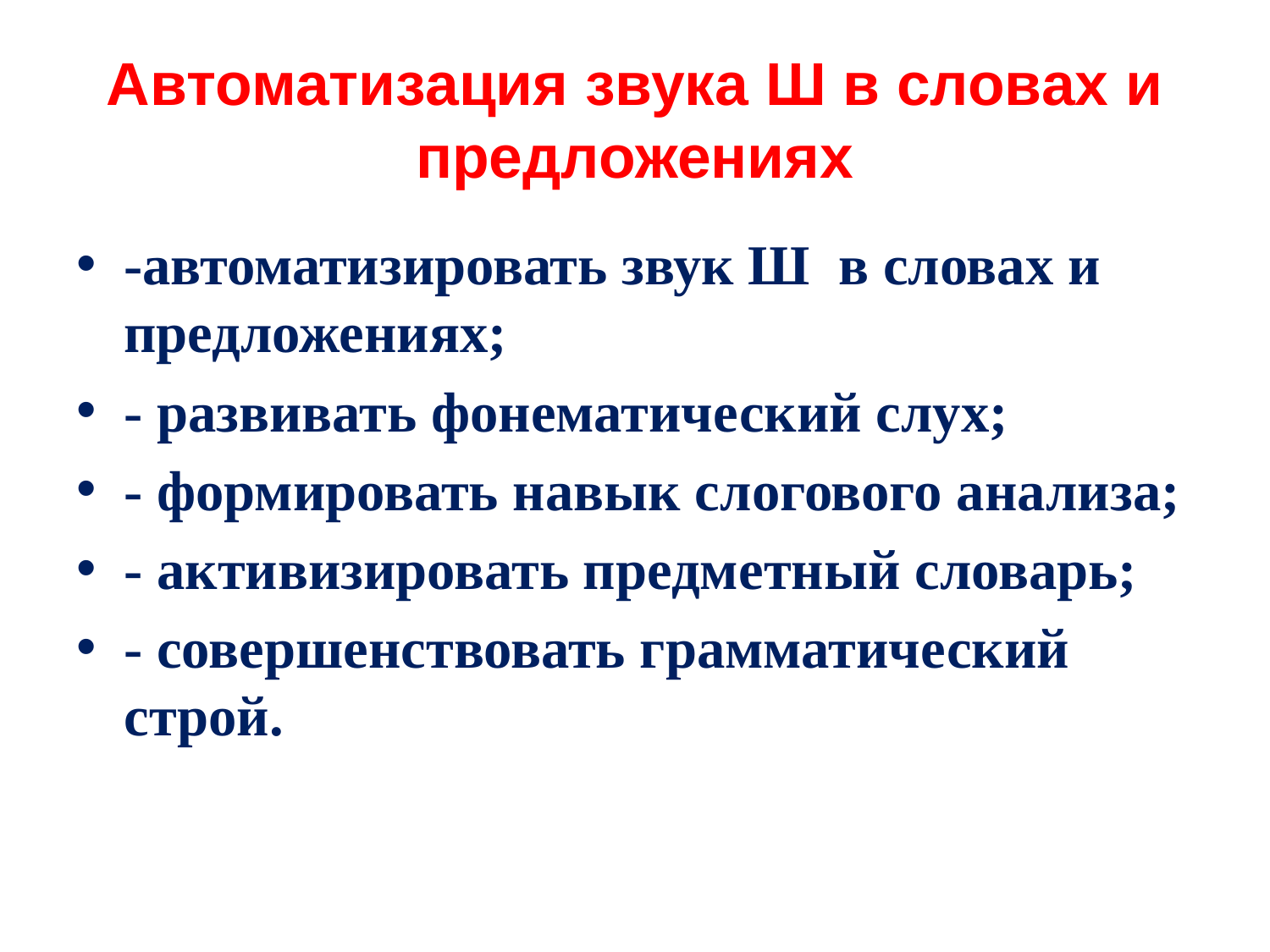

# Автоматизация звука Ш в словах и предложениях
-автоматизировать звук Ш  в словах и предложениях;
- развивать фонематический слух;
- формировать навык слогового анализа;
- активизировать предметный словарь;
- совершенствовать грамматический строй.